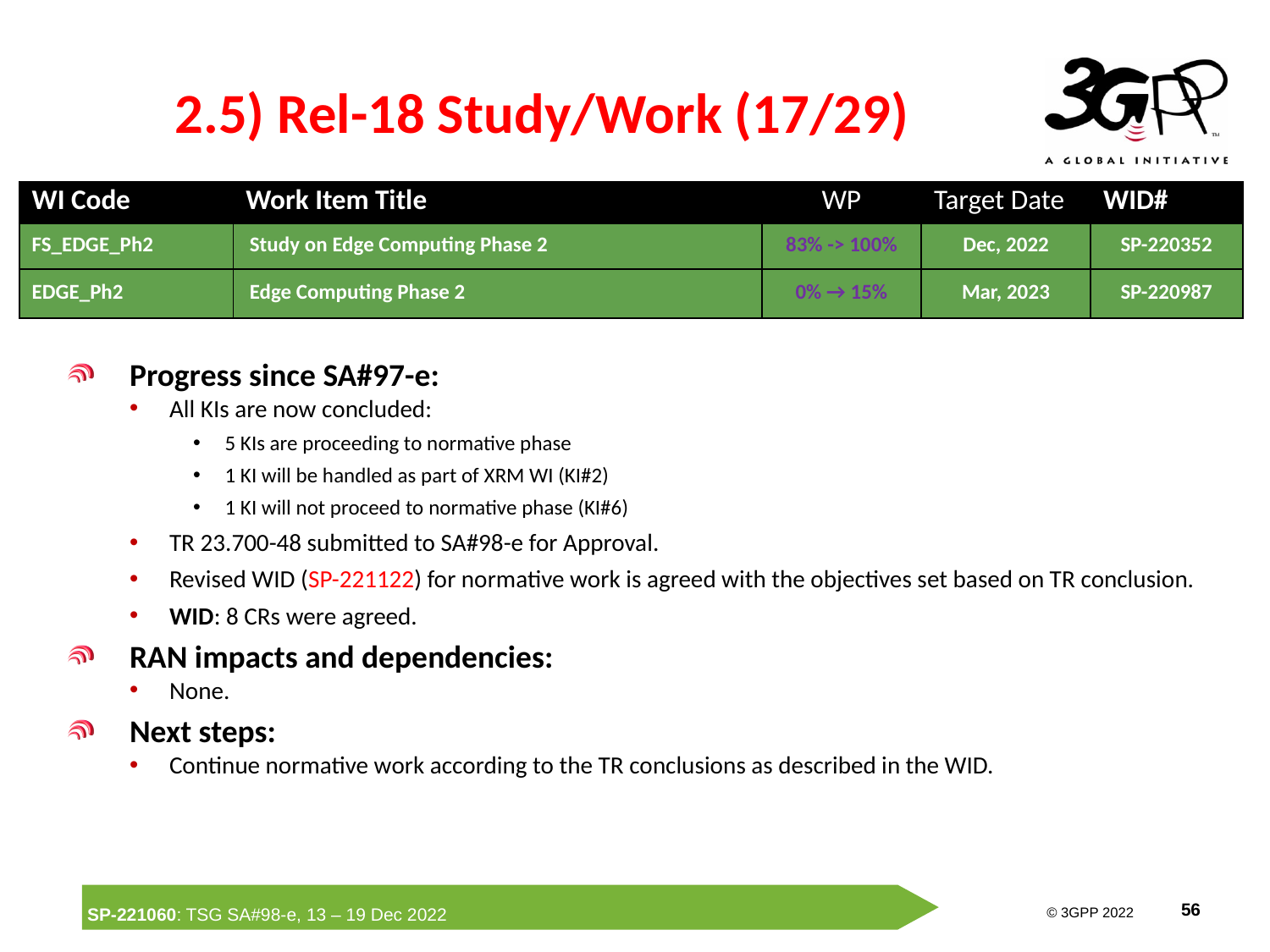

# 2.5) Rel-18 Study/Work (17/29)
| WI Code | Work Item Title | WP | Target Date | WID# |
| --- | --- | --- | --- | --- |
| FS\_EDGE\_Ph2 | Study on Edge Computing Phase 2 | 83% -> 100% | Dec, 2022 | SP-220352 |
| EDGE\_Ph2 | Edge Computing Phase 2 | 0% → 15% | Mar, 2023 | SP-220987 |
Progress since SA#97-e:
All KIs are now concluded:
5 KIs are proceeding to normative phase
1 KI will be handled as part of XRM WI (KI#2)
1 KI will not proceed to normative phase (KI#6)
TR 23.700-48 submitted to SA#98-e for Approval.
Revised WID (SP-221122) for normative work is agreed with the objectives set based on TR conclusion.
WID: 8 CRs were agreed.
RAN impacts and dependencies:
None.
Next steps:
Continue normative work according to the TR conclusions as described in the WID.